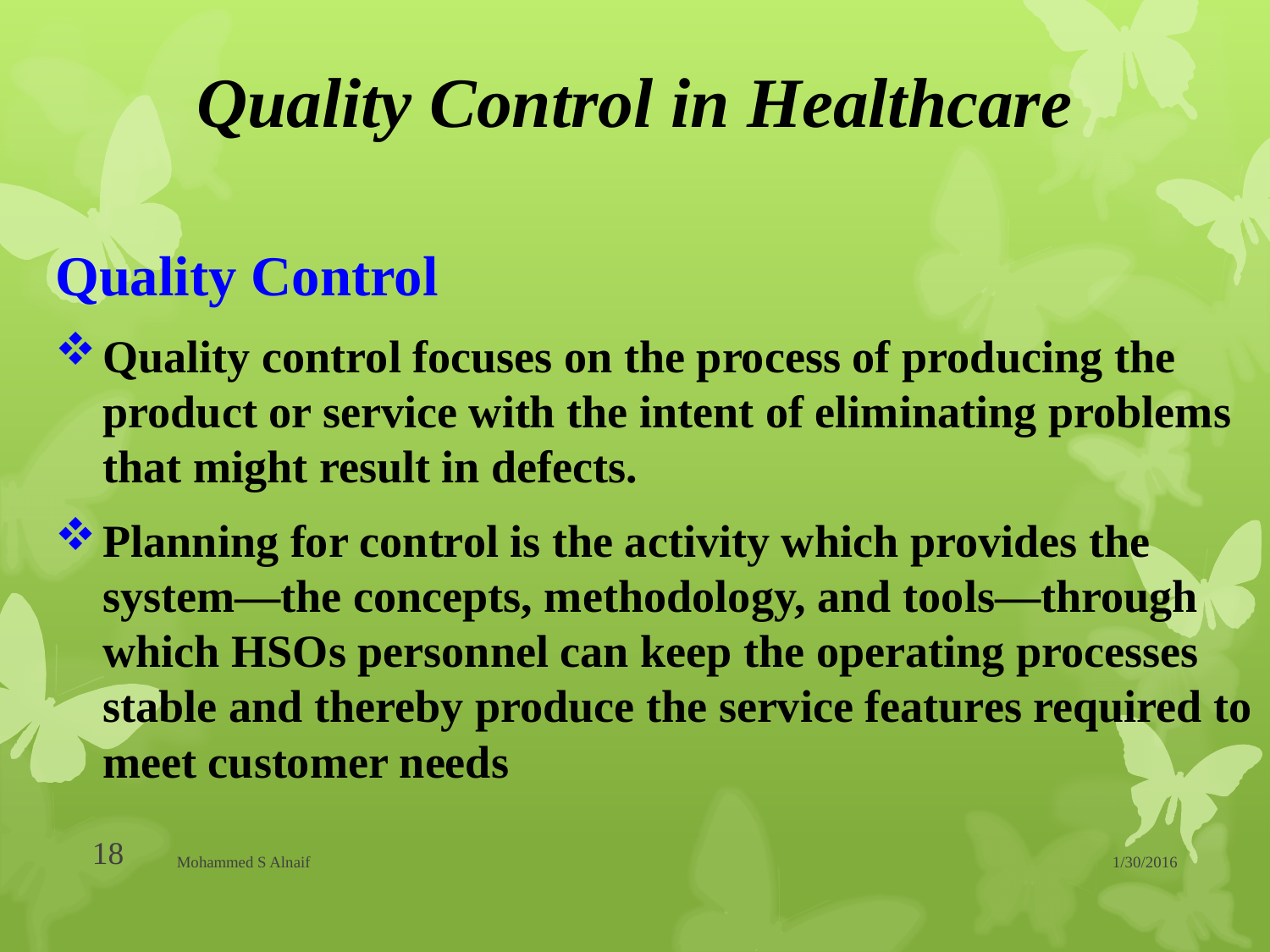

# Quality Control in Healthcare
Quality Control
Quality control focuses on the process of producing the product or service with the intent of eliminating problems that might result in defects.
Planning for control is the activity which provides the system—the concepts, methodology, and tools—through which HSOs personnel can keep the operating processes stable and thereby produce the service features required to meet customer needs
18
Mohammed S Alnaif
1/30/2016